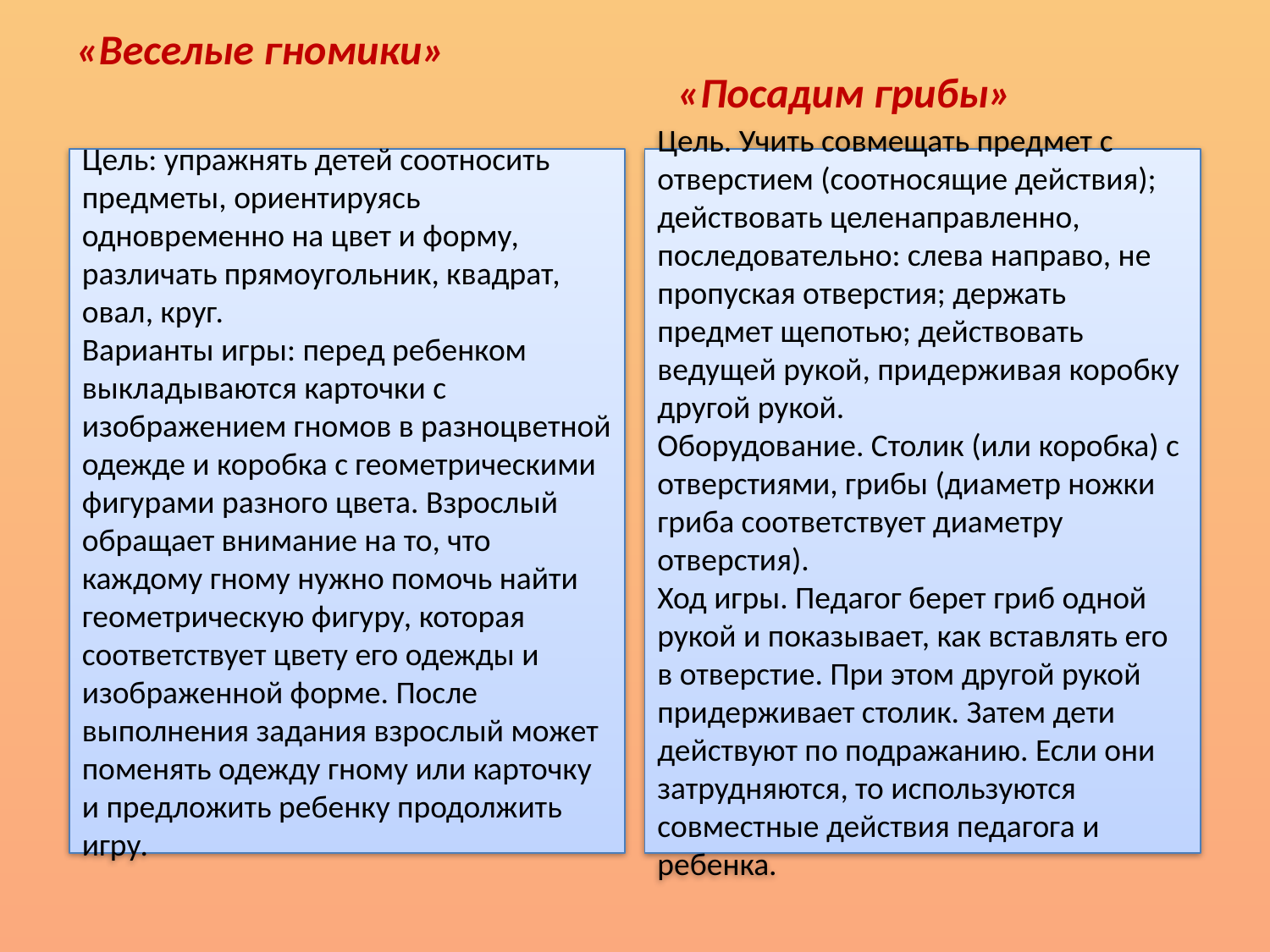

«Посадим грибы»

«Веселые гномики»

Цель: упражнять детей соотносить предметы, ориентируясь одновременно на цвет и форму, различать прямоугольник, квадрат, овал, круг.
Варианты игры: перед ребенком выкладываются карточки с изображением гномов в разноцветной одежде и коробка с геометрическими фигурами разного цвета. Взрослый обращает внимание на то, что каждому гному нужно помочь найти геометрическую фигуру, которая  соответствует цвету его одежды и изображенной форме. После выполнения задания взрослый может поменять одежду гному или карточку и предложить ребенку продолжить игру.
Цель. Учить совмещать предмет с отверстием (соотносящие действия); действовать целенаправленно, последовательно: слева направо, не пропуская отверстия; держать предмет щепотью; действовать ведущей рукой, придерживая коробку другой рукой.
Оборудование. Столик (или коробка) с отверстиями, грибы (диаметр ножки гриба соответствует диаметру отверстия).
Ход игры. Педагог берет гриб одной рукой и показывает, как вставлять его в отверстие. При этом другой рукой придерживает столик. Затем дети действуют по подражанию. Если они затрудняются, то используются совместные действия педагога и ребенка.